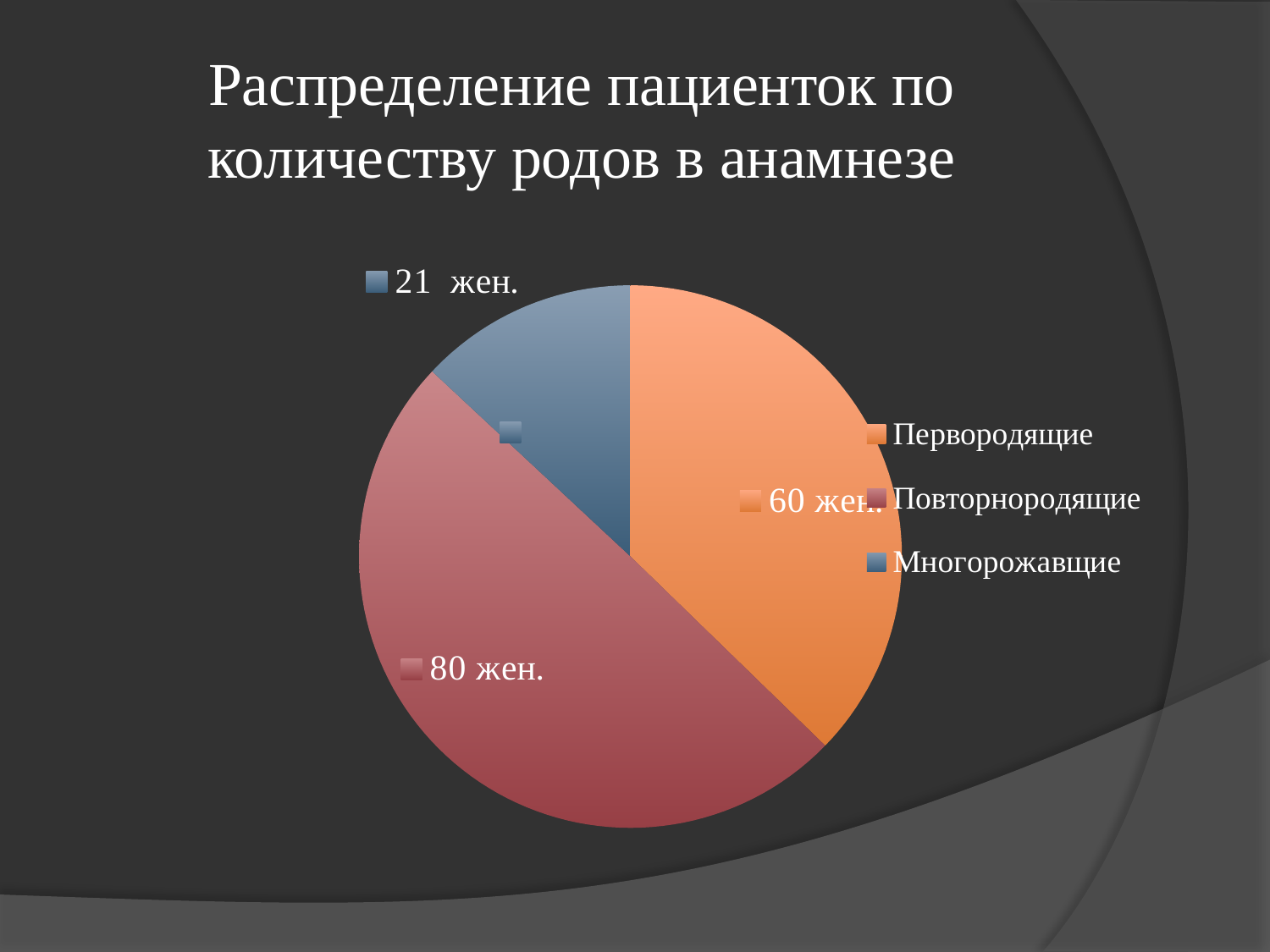

# Распределение пациенток по количеству родов в анамнезе

### Chart

| Category | Столбец1 |
|---|---|
| Первородящие | 60.0 |
| Повторнородящие | 80.0 |
| Многорожавщие | 21.0 |